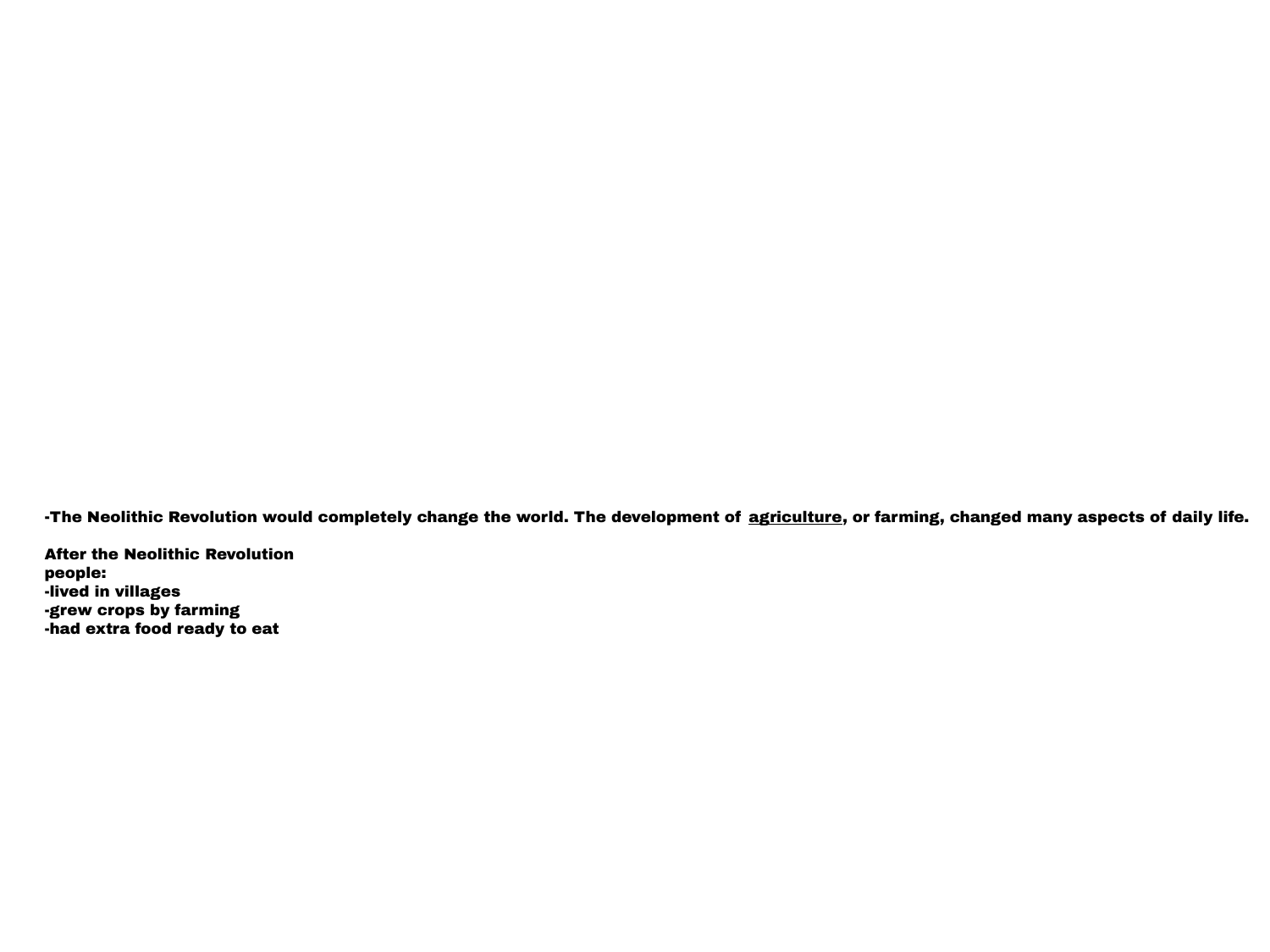

# -The Neolithic Revolution would completely change the world. The development of agriculture, or farming, changed many aspects of daily life. After the Neolithic Revolution people: -lived in villages -grew crops by farming -had extra food ready to eat